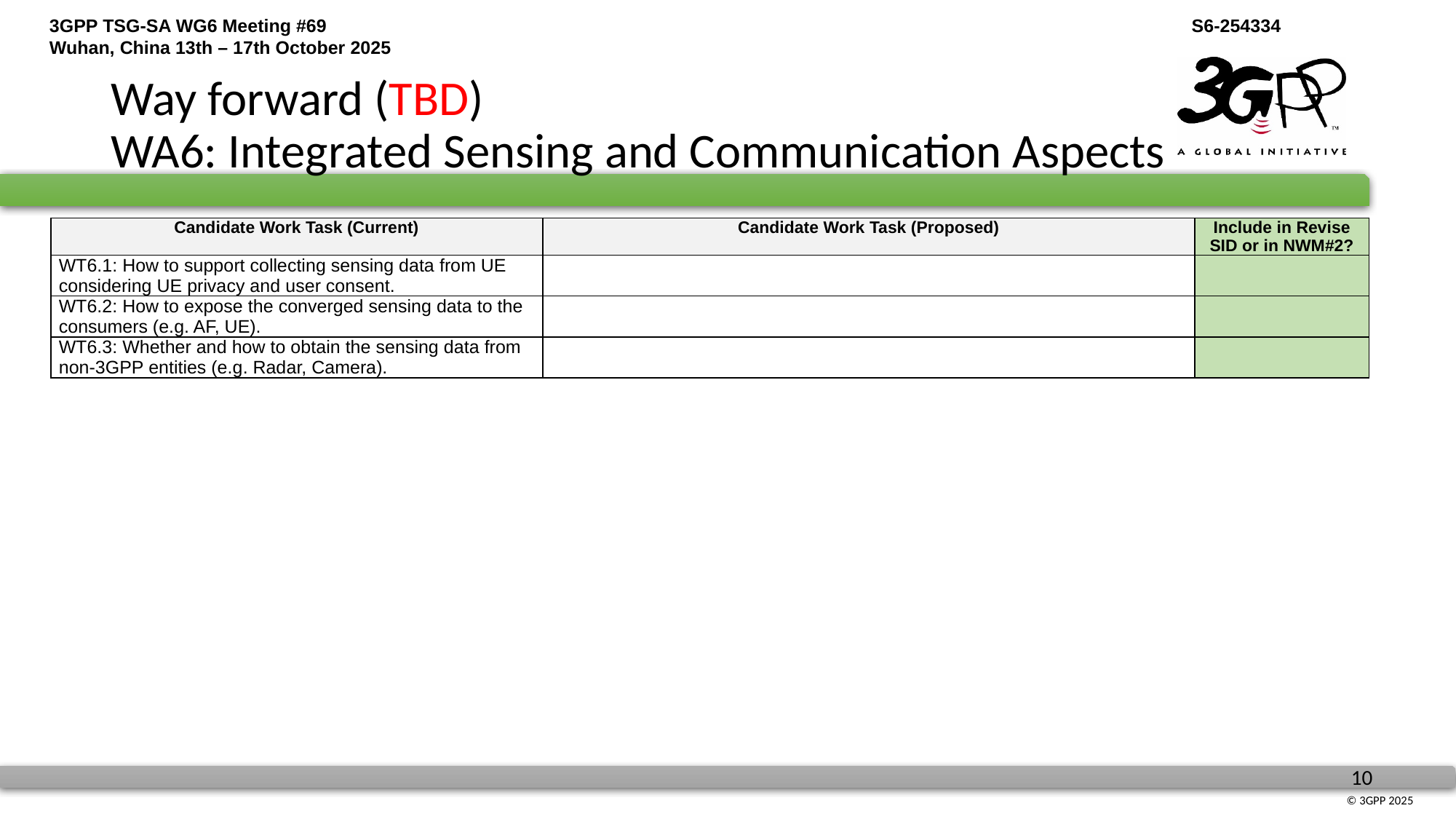

# Way forward (TBD) WA6: Integrated Sensing and Communication Aspects
| Candidate Work Task (Current) | Candidate Work Task (Proposed) | Include in Revise SID or in NWM#2? |
| --- | --- | --- |
| WT6.1: How to support collecting sensing data from UE considering UE privacy and user consent. |  |  |
| WT6.2: How to expose the converged sensing data to the consumers (e.g. AF, UE). |  |  |
| WT6.3: Whether and how to obtain the sensing data from non-3GPP entities (e.g. Radar, Camera). |  |  |